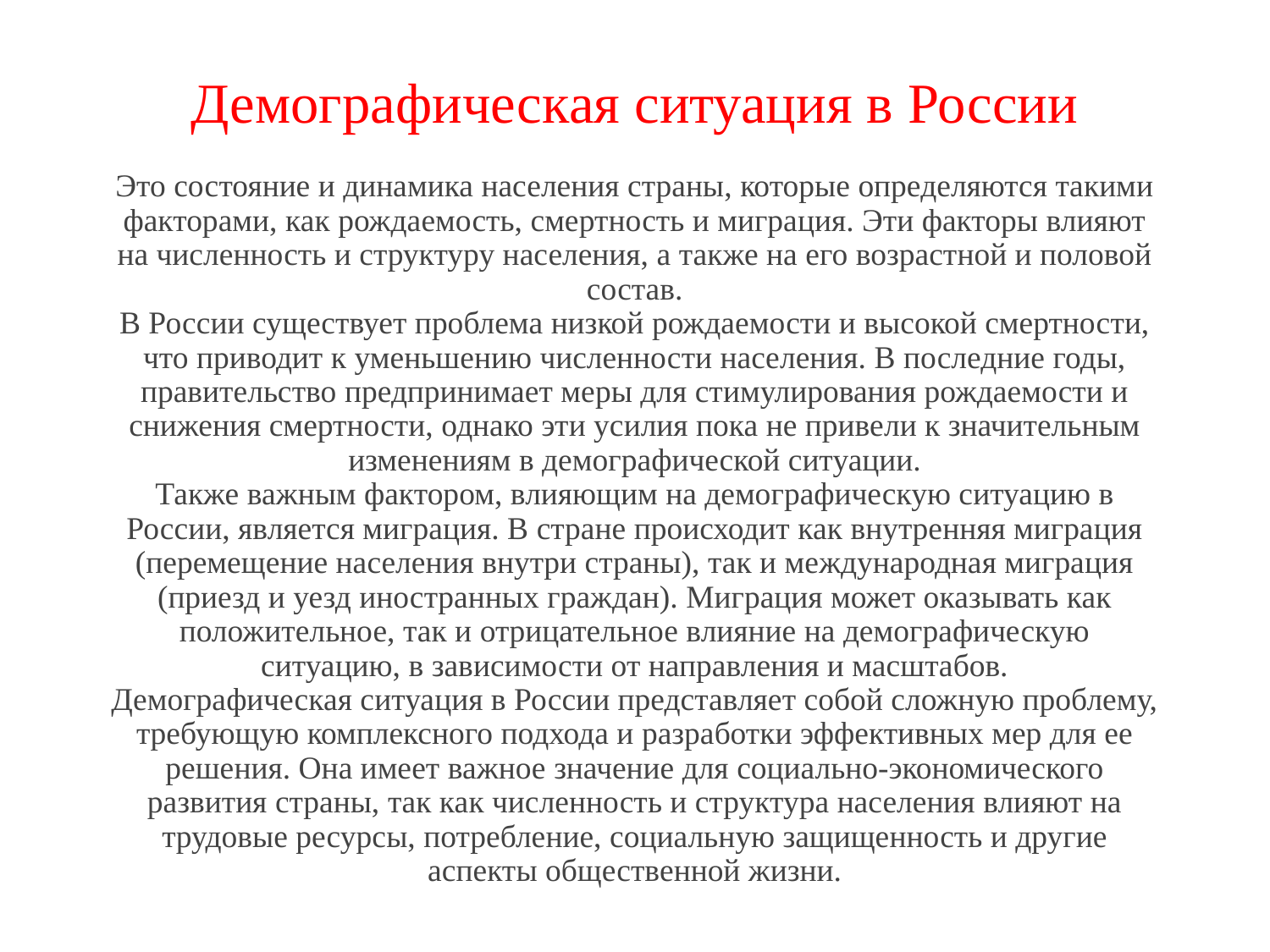

# Демографическая ситуация в России    Это состояние и динамика населения страны, которые определяются такими факторами, как рождаемость, смертность и миграция. Эти факторы влияют на численность и структуру населения, а также на его возрастной и половой состав.
В России существует проблема низкой рождаемости и высокой смертности, что приводит к уменьшению численности населения. В последние годы, правительство предпринимает меры для стимулирования рождаемости и снижения смертности, однако эти усилия пока не привели к значительным изменениям в демографической ситуации.
Также важным фактором, влияющим на демографическую ситуацию в России, является миграция. В стране происходит как внутренняя миграция (перемещение населения внутри страны), так и международная миграция (приезд и уезд иностранных граждан). Миграция может оказывать как положительное, так и отрицательное влияние на демографическую ситуацию, в зависимости от направления и масштабов.
Демографическая ситуация в России представляет собой сложную проблему, требующую комплексного подхода и разработки эффективных мер для ее решения. Она имеет важное значение для социально-экономического развития страны, так как численность и структура населения влияют на трудовые ресурсы, потребление, социальную защищенность и другие аспекты общественной жизни.